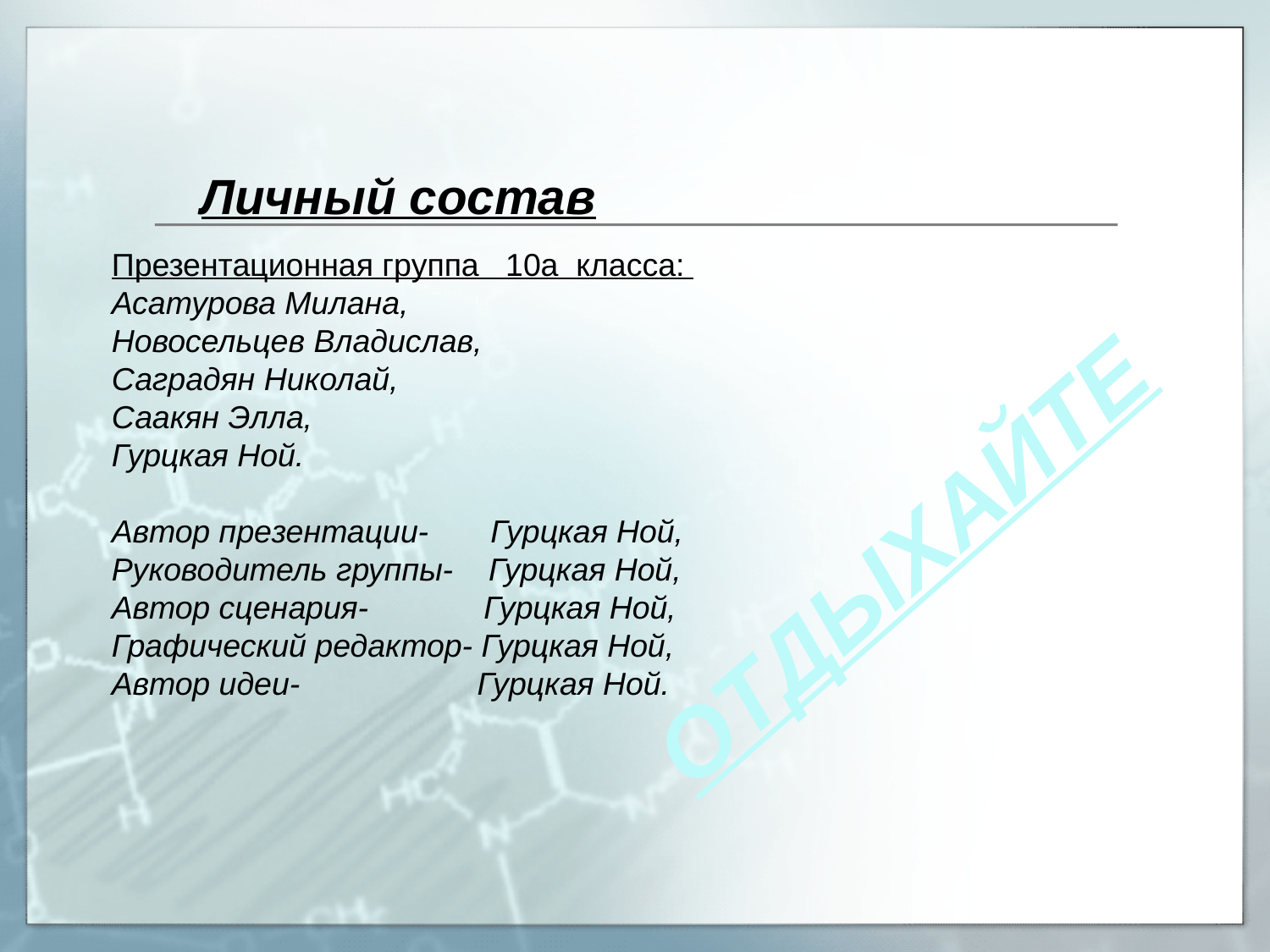

Личный состав
Презентационная группа   10а  класса:
Асатурова Милана,
Новосельцев Владислав,
Саградян Николай,
Саакян Элла,
Гурцкая Ной.

Автор презентации-       Гурцкая Ной,
Руководитель группы-    Гурцкая Ной,
Автор сценария-             Гурцкая Ной,
Графический редактор- Гурцкая Ной,
Автор идеи-                    Гурцкая Ной.

ОТДЫХАЙТЕ